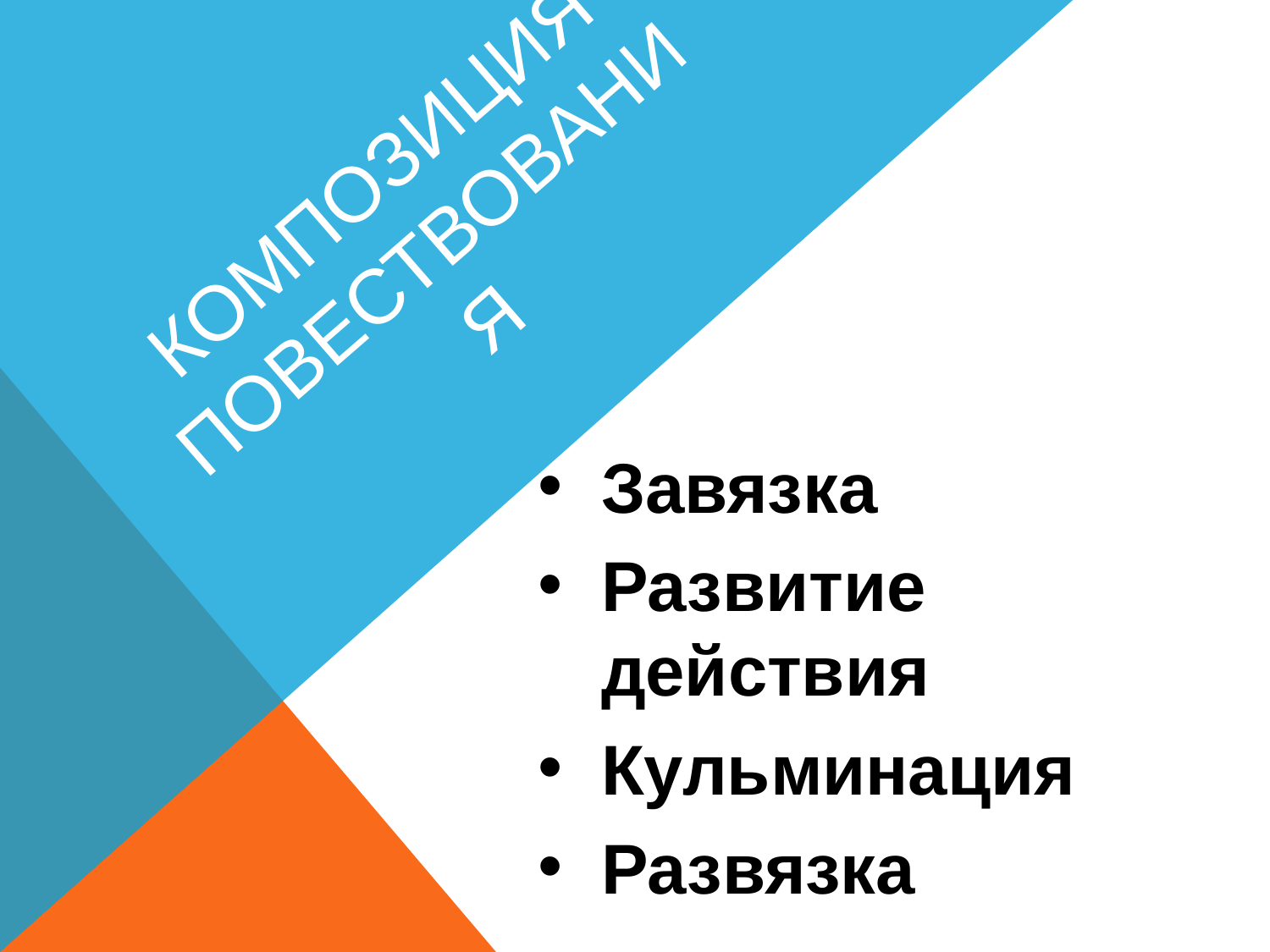

# Композиция повествования

Завязка
Развитие действия
Кульминация
Развязка